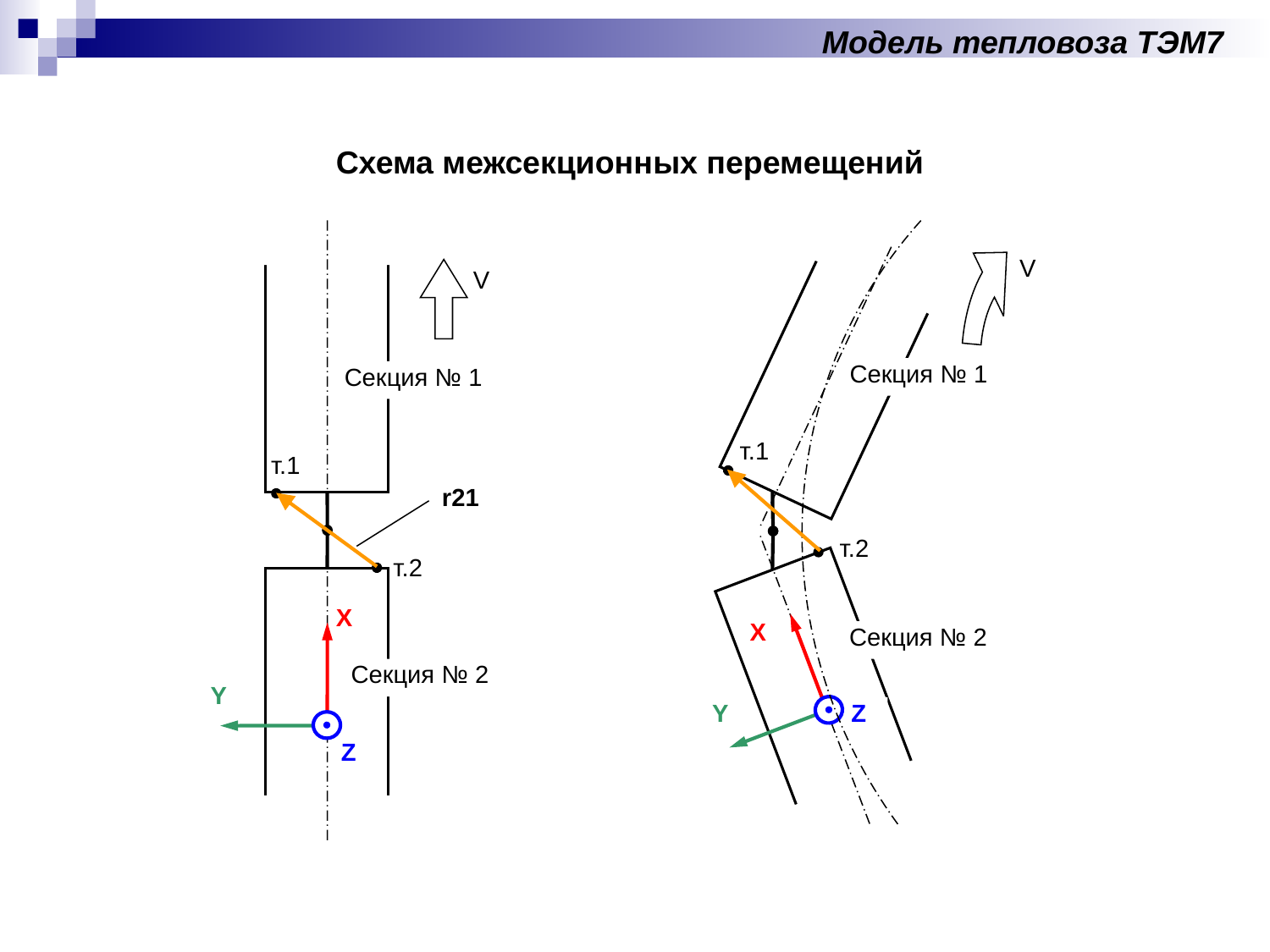

Модель тепловоза ТЭМ7
Схема межсекционных перемещений

V
Секция № 1
т.1
r21

т.2
X
Секция № 2
Y
Z

Секция № 1

Секция № 2
т.1
т.2
X
Z
Y
V